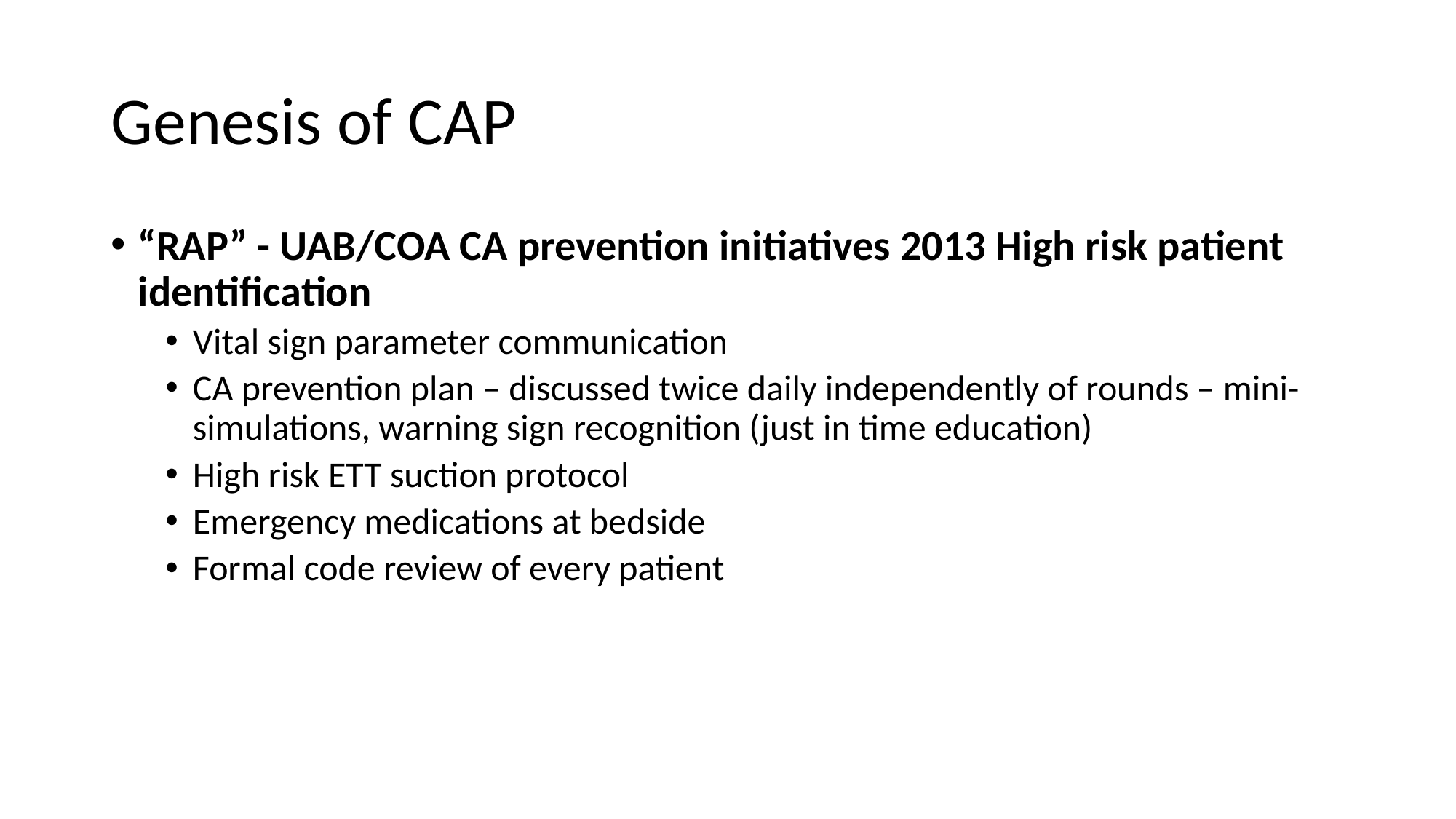

# Genesis of CAP
“RAP” - UAB/COA CA prevention initiatives 2013 High risk patient identification
Vital sign parameter communication
CA prevention plan – discussed twice daily independently of rounds – mini-simulations, warning sign recognition (just in time education)
High risk ETT suction protocol
Emergency medications at bedside
Formal code review of every patient